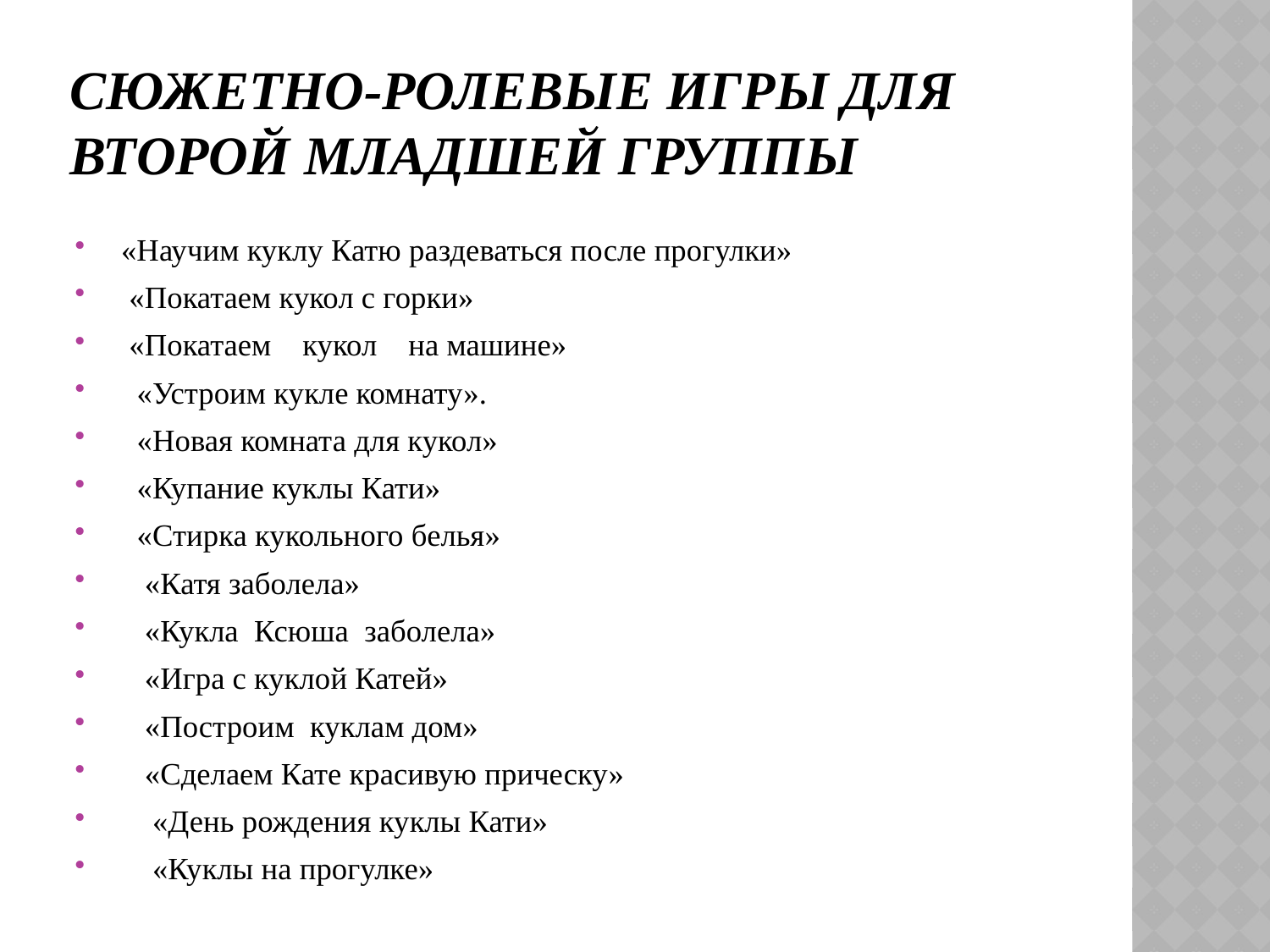

# сюжетно-ролевые игры для второй младшей группы
 «Научим куклу Катю раздеваться после прогулки»
  «Покатаем кукол с горки»
  «Покатаем    кукол    на машине»
   «Устроим кукле комнату».
   «Новая комната для кукол»
   «Купание куклы Кати»
   «Стирка кукольного белья»
    «Катя заболела»
    «Кукла  Ксюша  заболела»
    «Игра с куклой Катей»
    «Построим  куклам дом»
    «Сделаем Кате красивую прическу»
     «День рождения куклы Кати»
     «Куклы на прогулке»